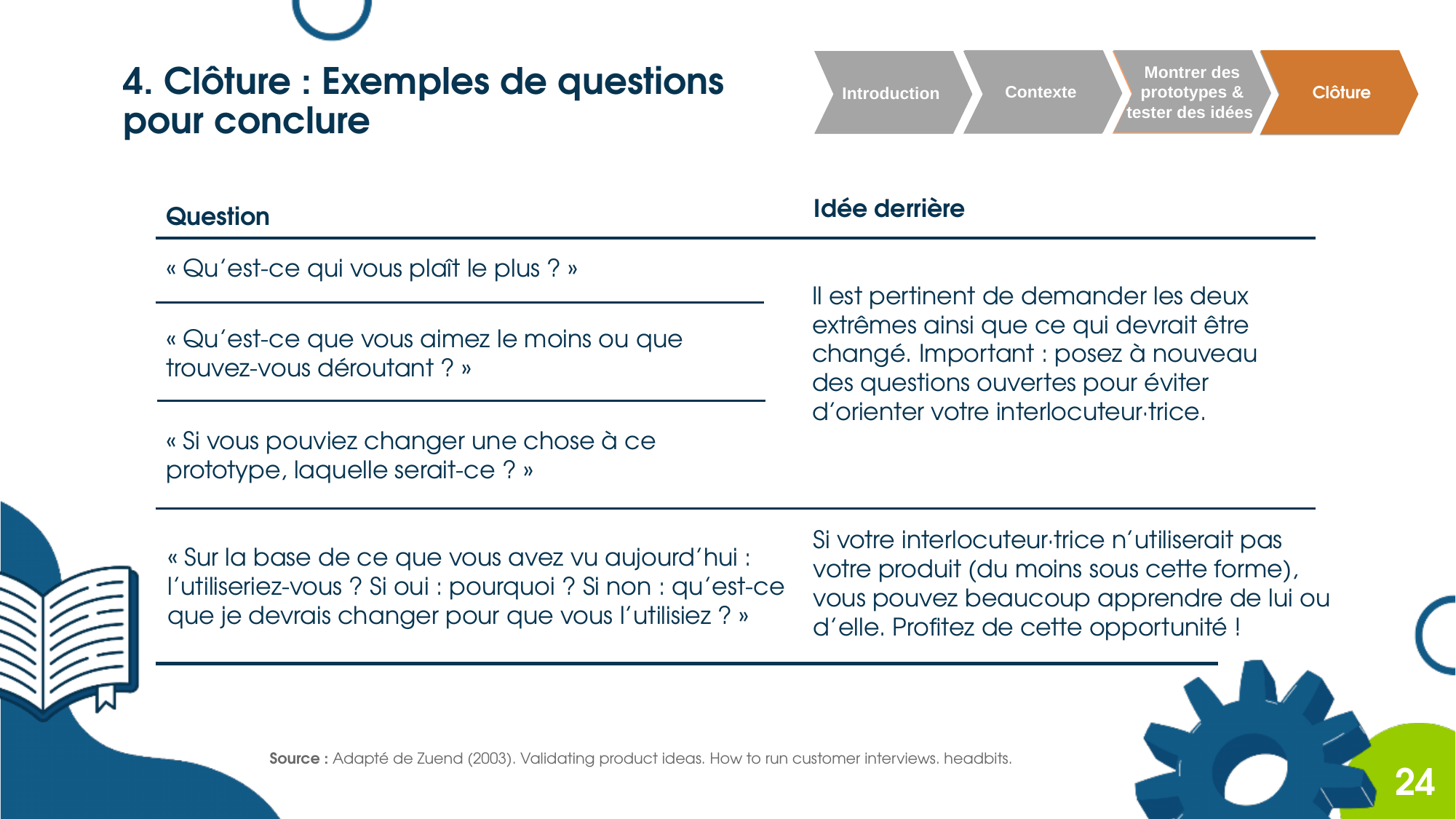

Contexte
Montrer des prototypes & tester des idées
 Clôture
Introduction
Introduction
Contexte
Montrer des prototypes & tester des idées

Clôture
4. Clôture : Exemples de questions pour conclure
Idée derrière
Question
« Qu’est-ce qui vous plaît le plus ? »
Il est pertinent de demander les deux extrêmes ainsi que ce qui devrait être changé. Important : posez à nouveau des questions ouvertes pour éviter d’orienter votre interlocuteur·trice.
« Qu’est-ce que vous aimez le moins ou que trouvez-vous déroutant ? »
« Si vous pouviez changer une chose à ce prototype, laquelle serait-ce ? »
Si votre interlocuteur·trice n’utiliserait pas votre produit (du moins sous cette forme), vous pouvez beaucoup apprendre de lui ou d’elle. Profitez de cette opportunité !
« Sur la base de ce que vous avez vu aujourd’hui : l’utiliseriez-vous ? Si oui : pourquoi ? Si non : qu’est-ce que je devrais changer pour que vous l’utilisiez ? »
Source : Adapté de Zuend (2003). Validating product ideas. How to run customer interviews. headbits.
24